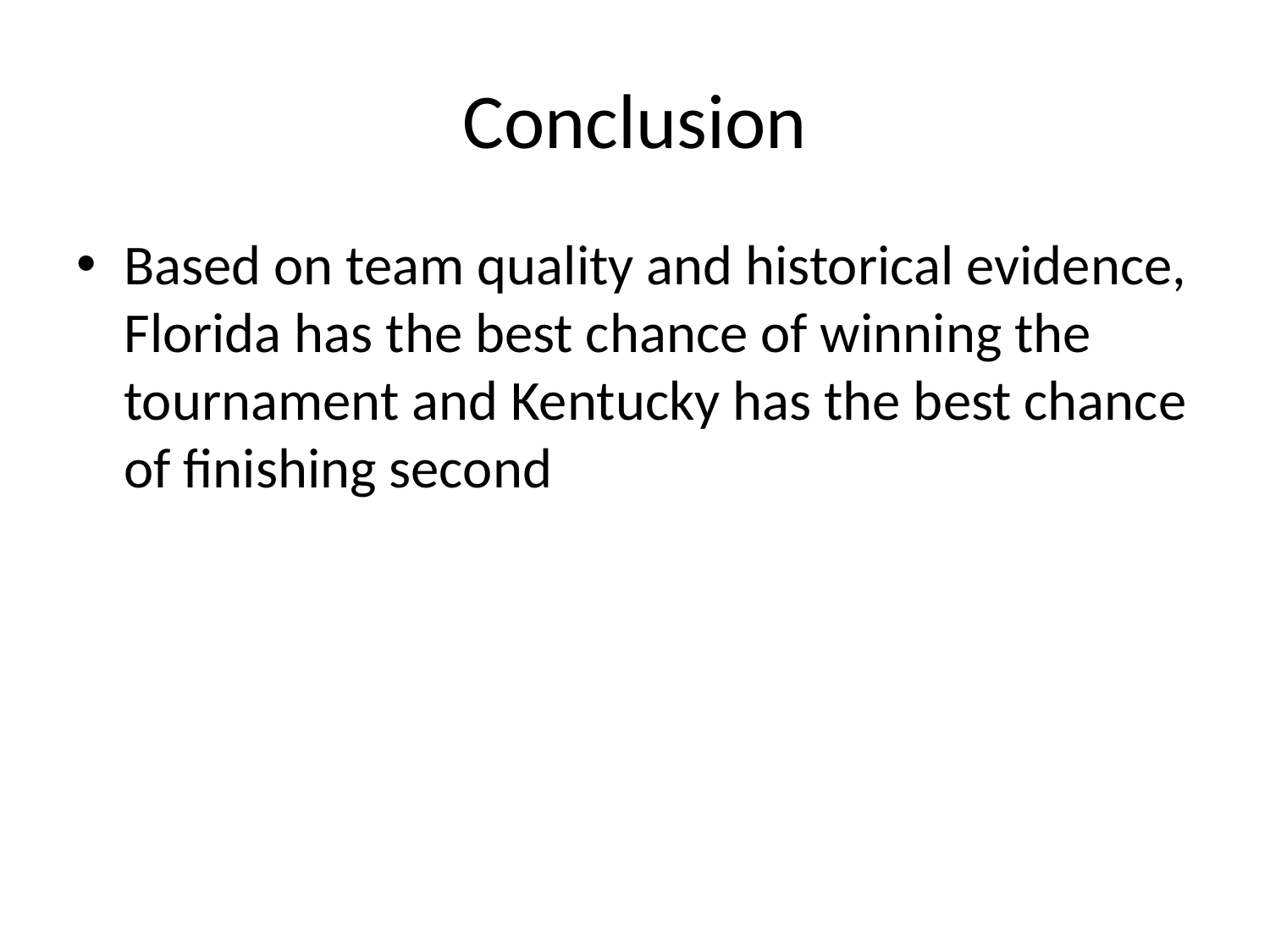

# Conclusion
Based on team quality and historical evidence, Florida has the best chance of winning the tournament and Kentucky has the best chance of finishing second